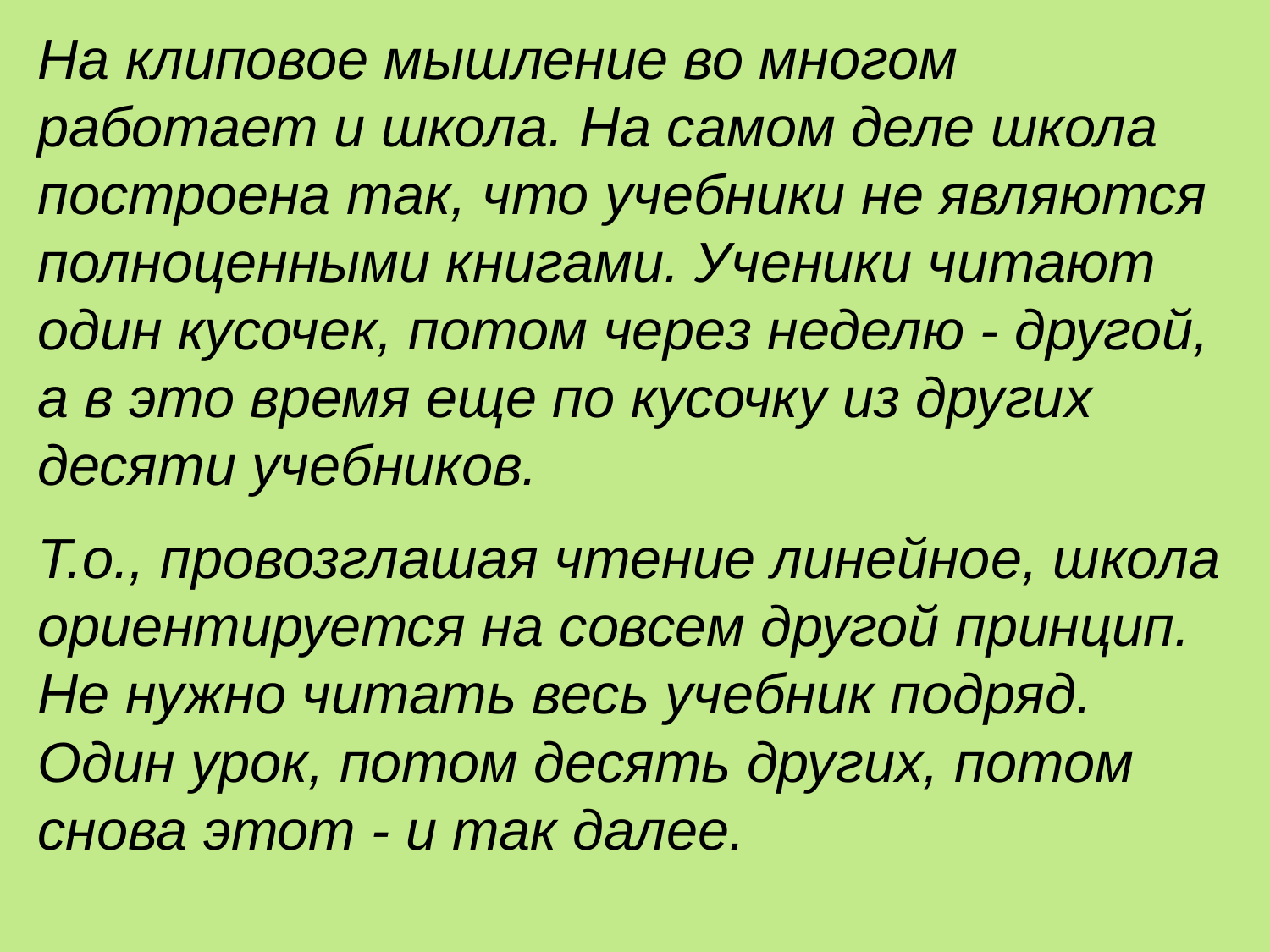

На клиповое мышление во многом работает и школа. На самом деле школа построена так, что учебники не являются полноценными книгами. Ученики читают один кусочек, потом через неделю - другой, а в это время еще по кусочку из других десяти учебников.

Т.о., провозглашая чтение линейное, школа ориентируется на совсем другой принцип. Не нужно читать весь учебник подряд. Один урок, потом десять других, потом снова этот - и так далее.